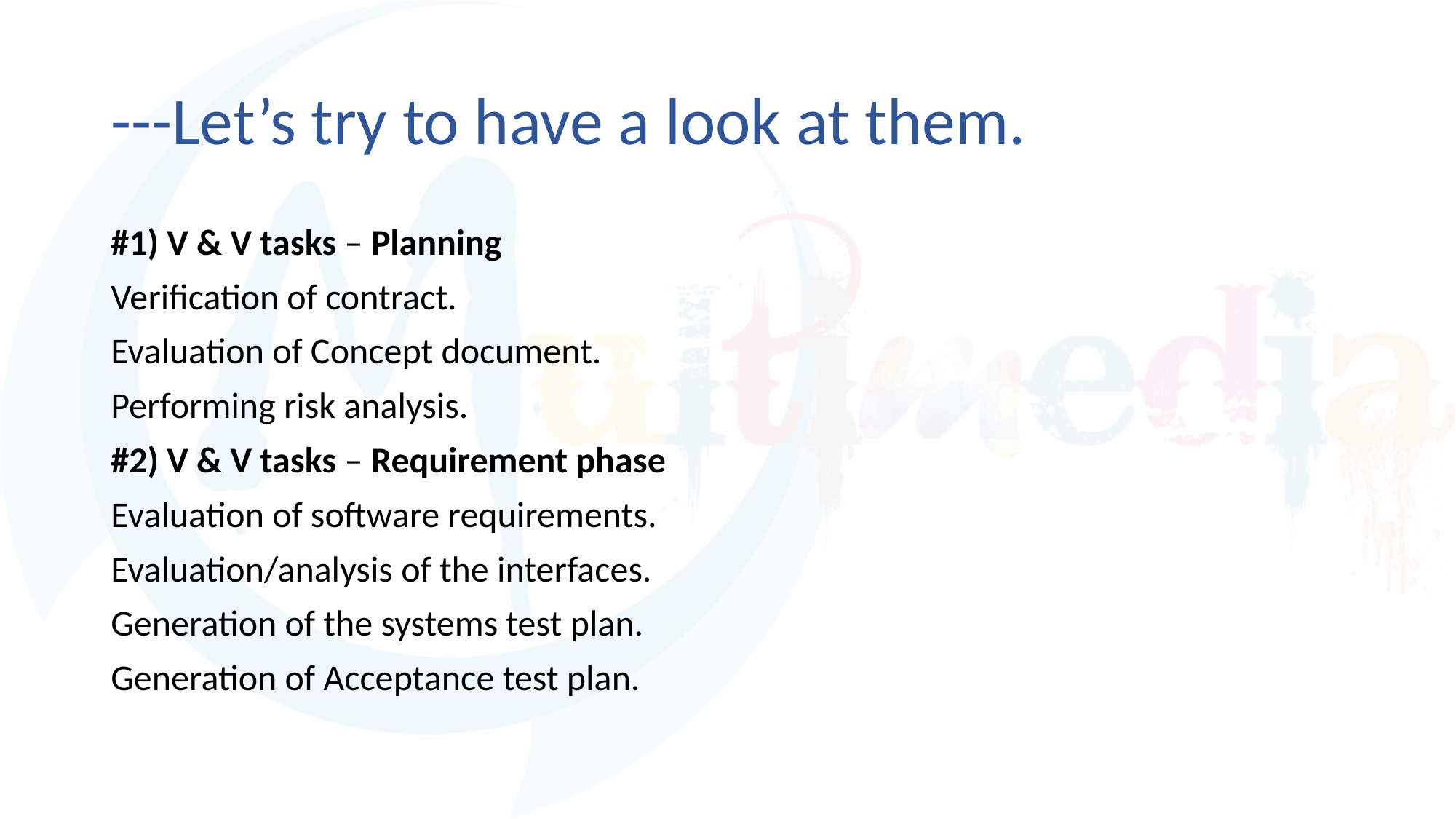

# ---Let’s try to have a look at them.
#1) V & V tasks – Planning
Verification of contract.
Evaluation of Concept document.
Performing risk analysis.
#2) V & V tasks – Requirement phase
Evaluation of software requirements.
Evaluation/analysis of the interfaces.
Generation of the systems test plan.
Generation of Acceptance test plan.